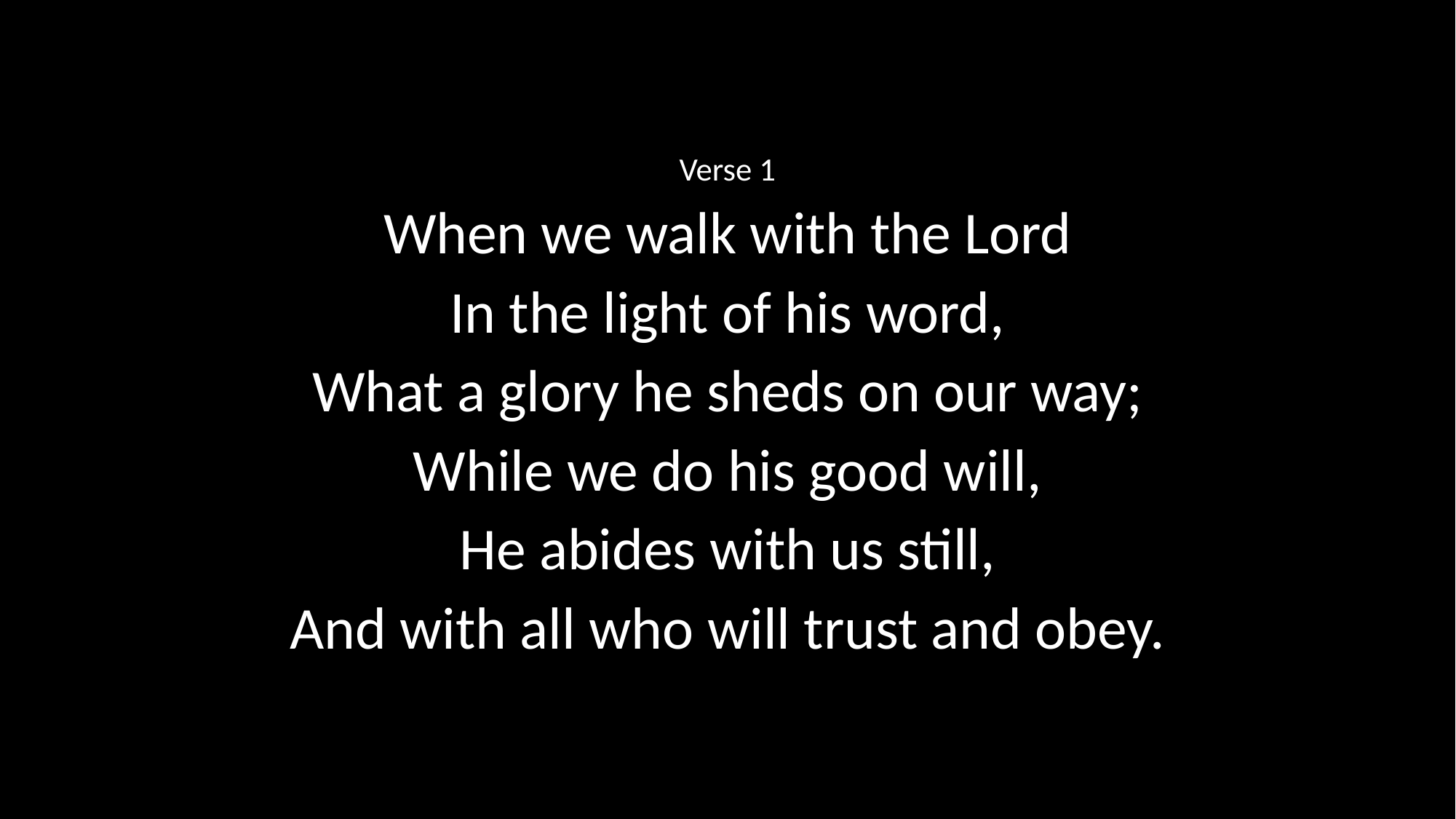

Verse 1
When we walk with the Lord
In the light of his word,
What a glory he sheds on our way;
While we do his good will,
He abides with us still,
And with all who will trust and obey.